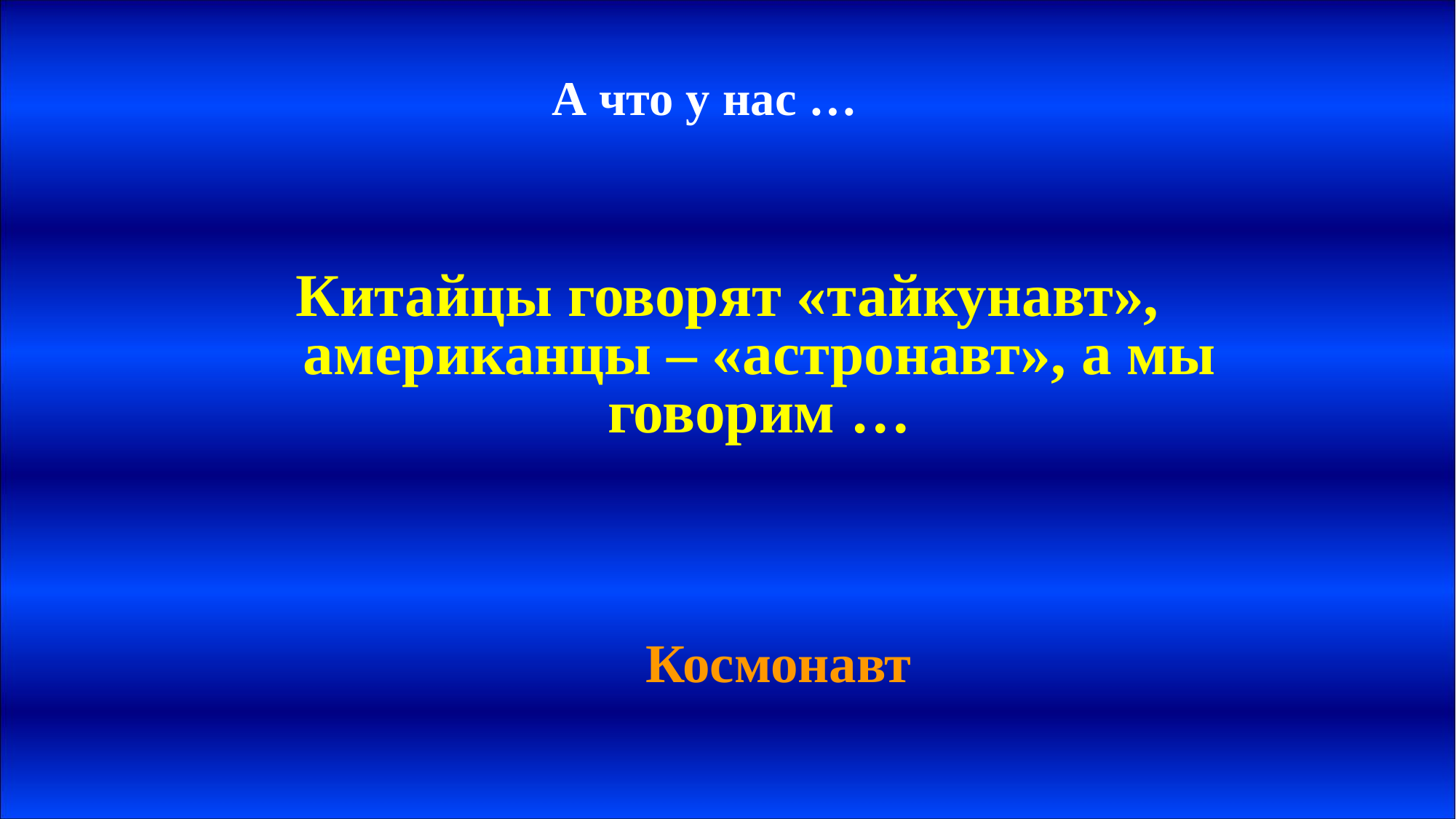

# А что у нас …
Китайцы говорят «тайкунавт», американцы – «астронавт», а мы говорим …

Космонавт